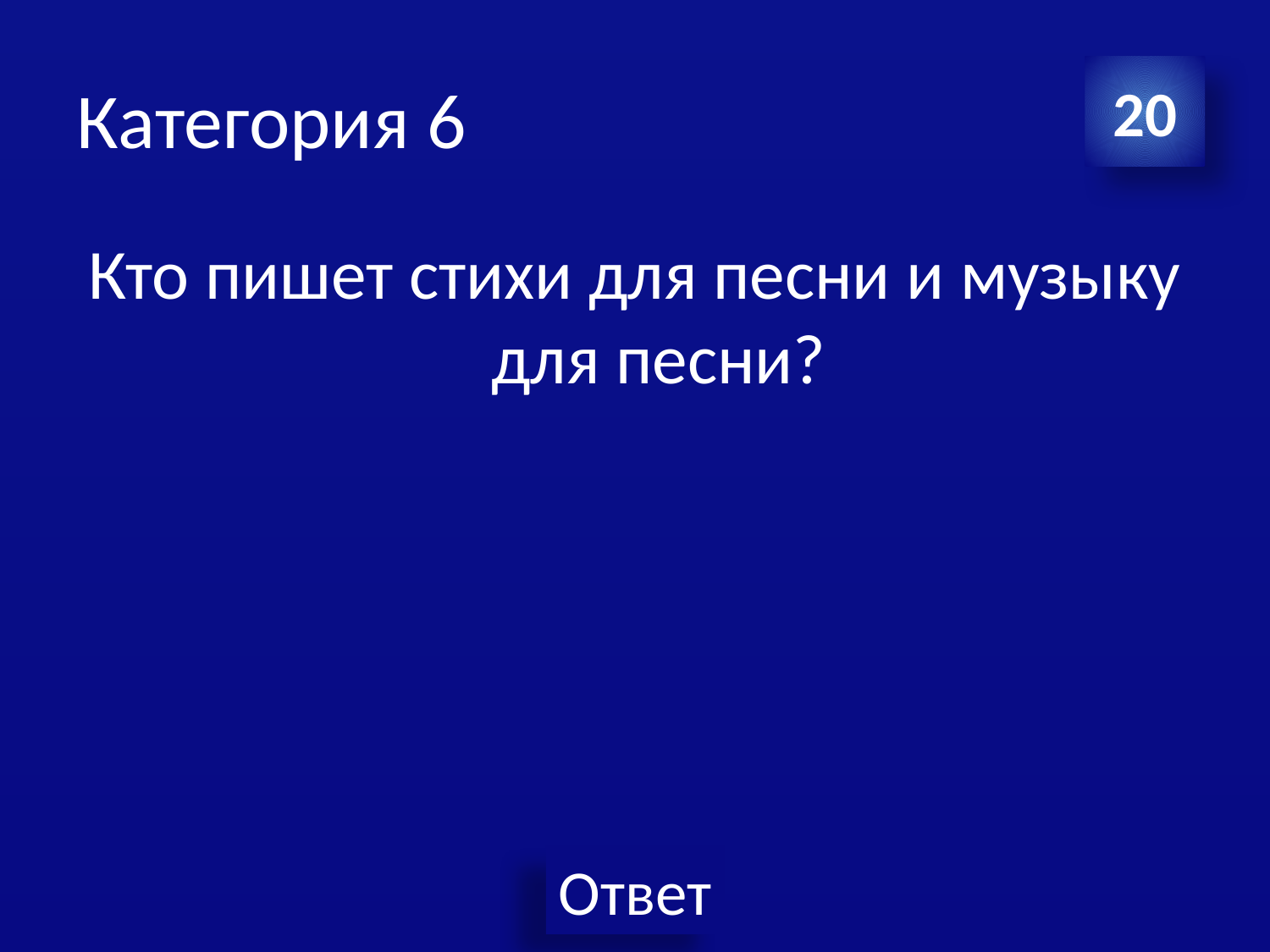

# Категория 6
20
Кто пишет стихи для песни и музыку для песни?